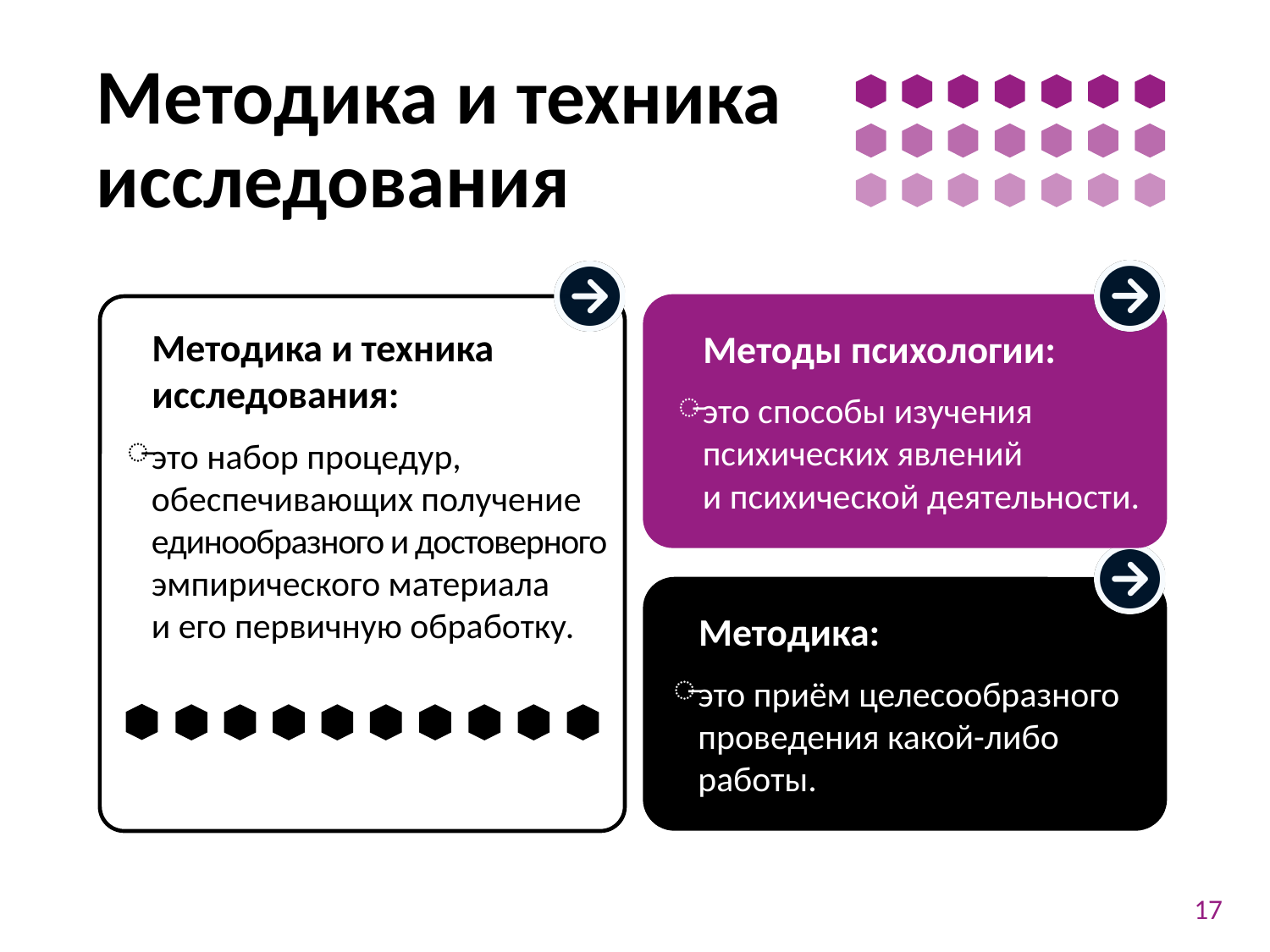

# Методика и техника исследования

Методика и техника исследования:
это набор процедур, обеспечивающих получение единообразного и достоверного эмпирического материала
и его первичную обработку.
Методы психологии:
это способы изучения психических явлений
и психической деятельности.

Методика:
это приём целесообразного проведения какой-либо работы.

17